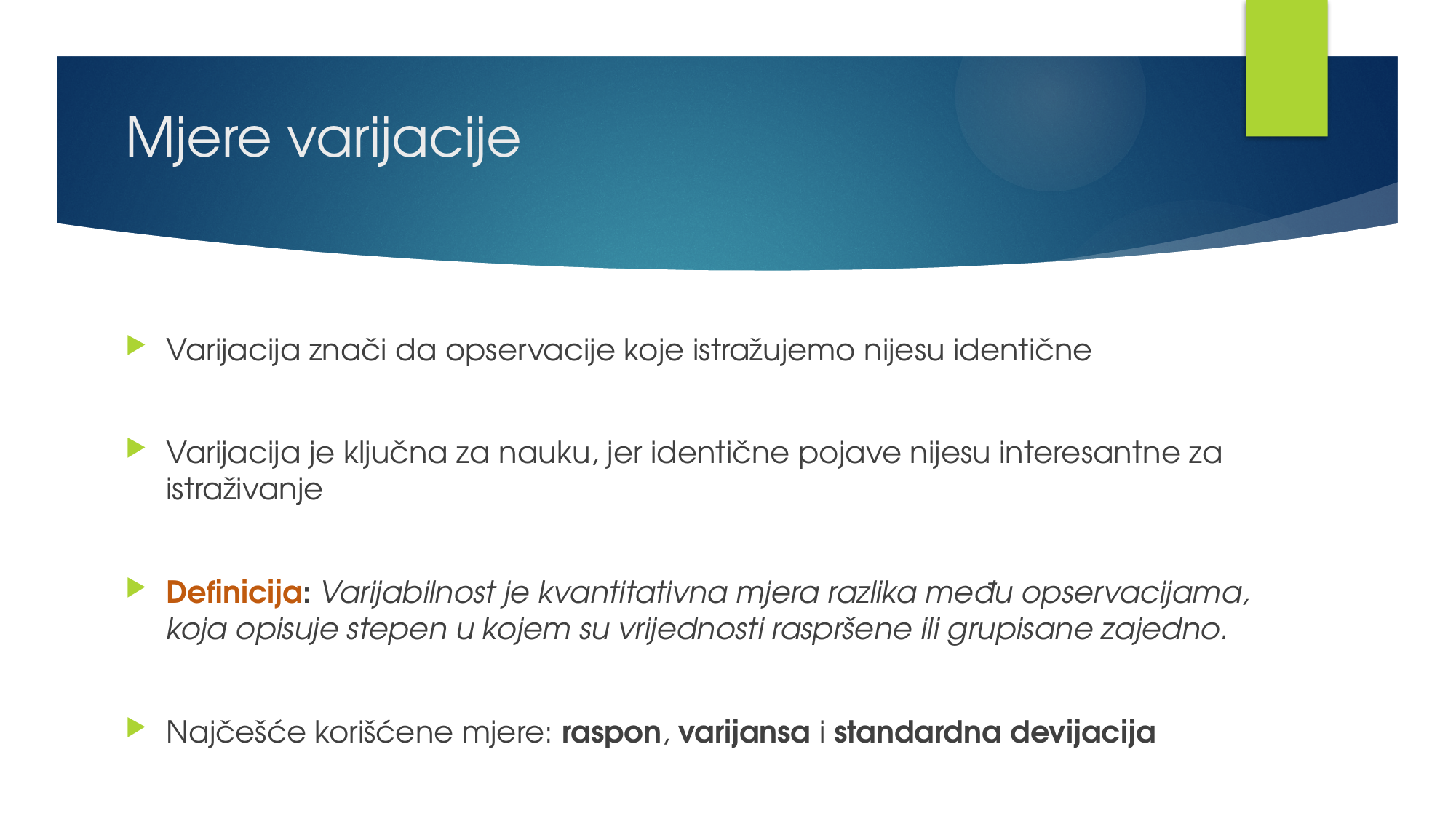

# Mjere varijacije
Varijacija znači da opservacije koje istražujemo nijesu identične

Varijacija je ključna za nauku, jer identične pojave nijesu interesantne za istraživanje

Definicija: Varijabilnost je kvantitativna mjera razlika među opservacijama, koja opisuje stepen u kojem su vrijednosti raspršene ili grupisane zajedno.

Najčešće korišćene mjere: raspon, varijansa i standardna devijacija